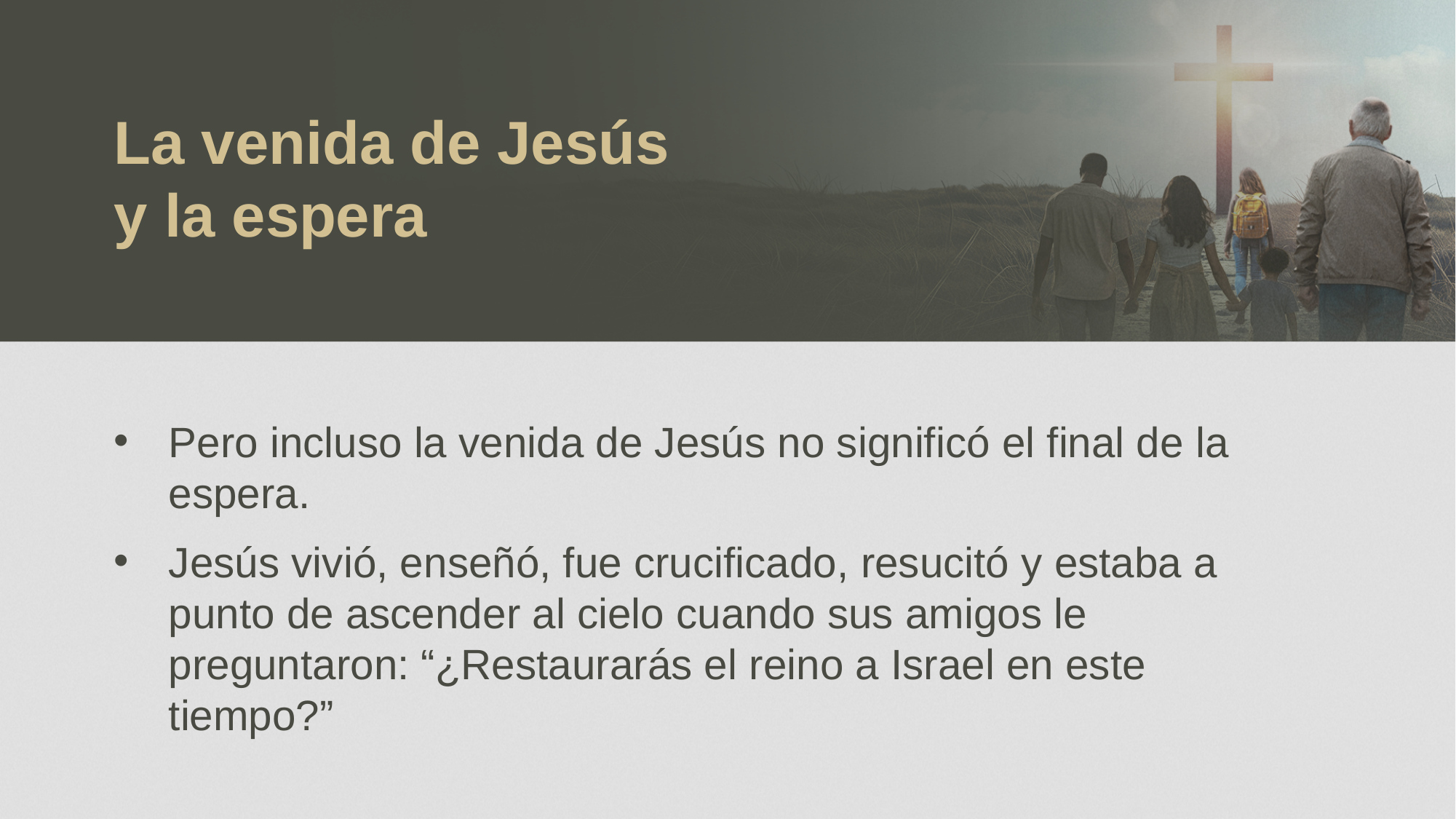

La venida de Jesús y la espera
Pero incluso la venida de Jesús no significó el final de la espera.
Jesús vivió, enseñó, fue crucificado, resucitó y estaba a punto de ascender al cielo cuando sus amigos le preguntaron: “¿Restaurarás el reino a Israel en este tiempo?”